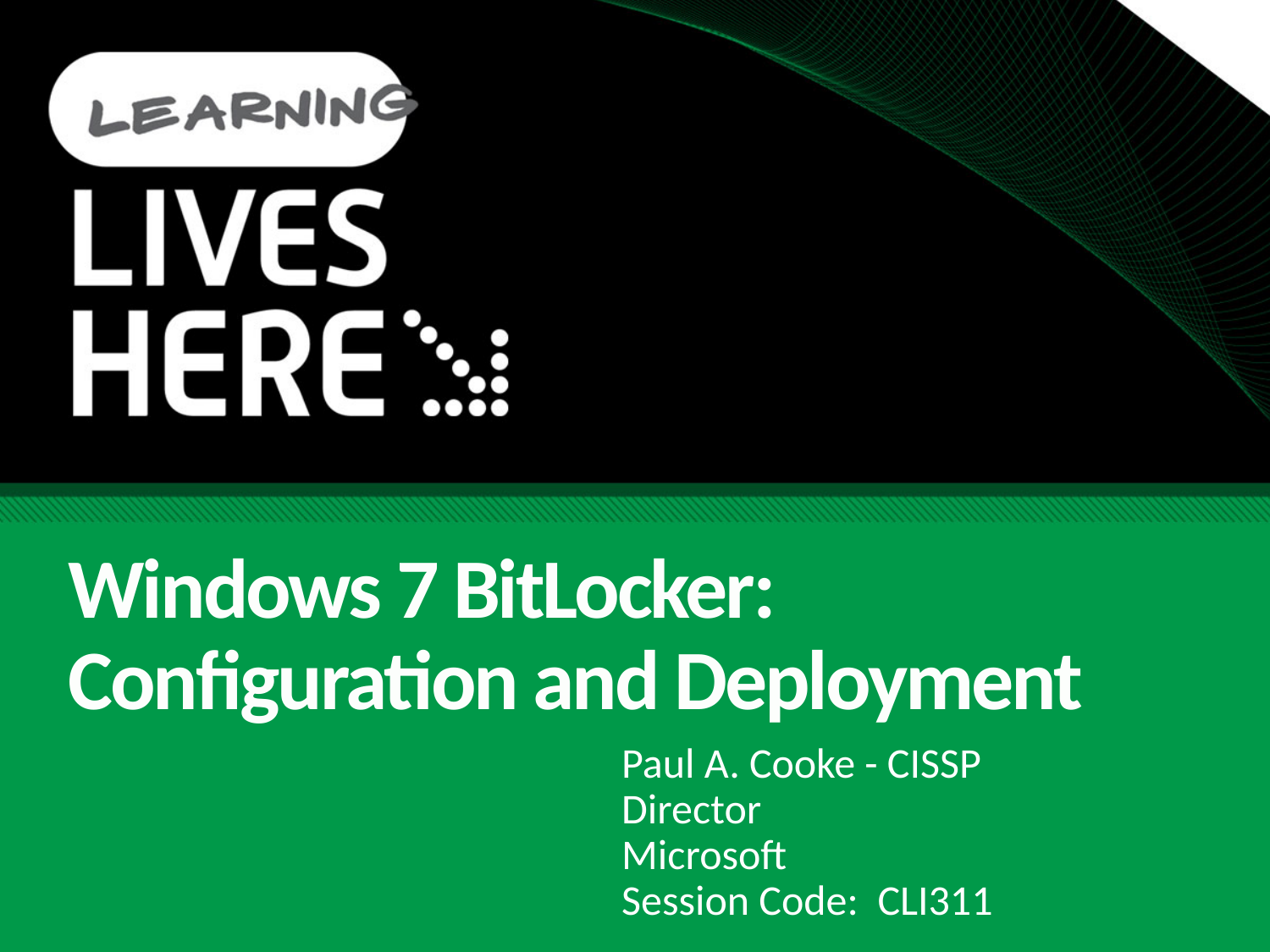

# Windows 7 BitLocker: Configuration and Deployment
Paul A. Cooke - CISSP
Director
Microsoft
Session Code:  CLI311